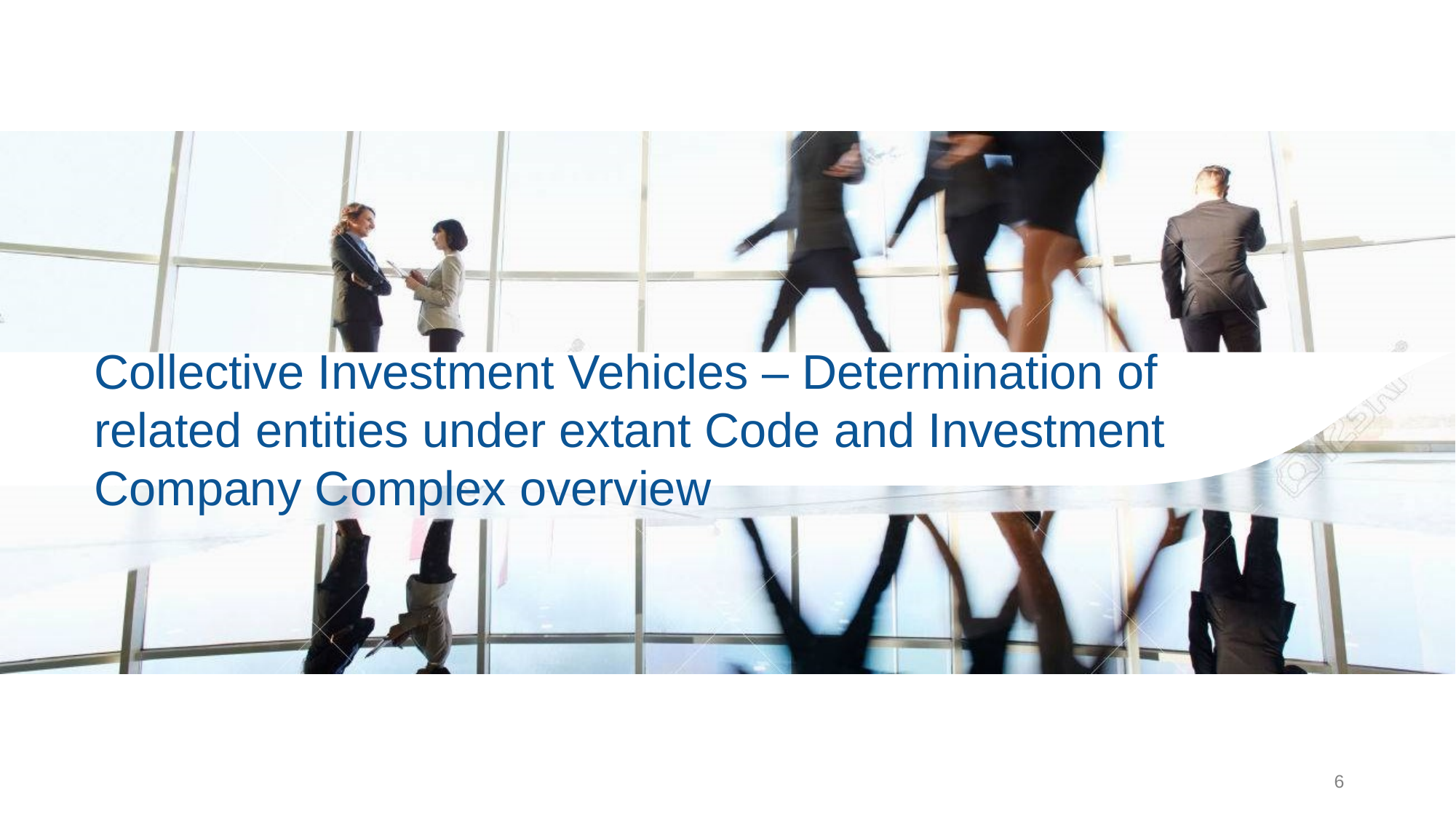

# Collective Investment Vehicles – Determination of related entities under extant Code and Investment Company Complex overview
6